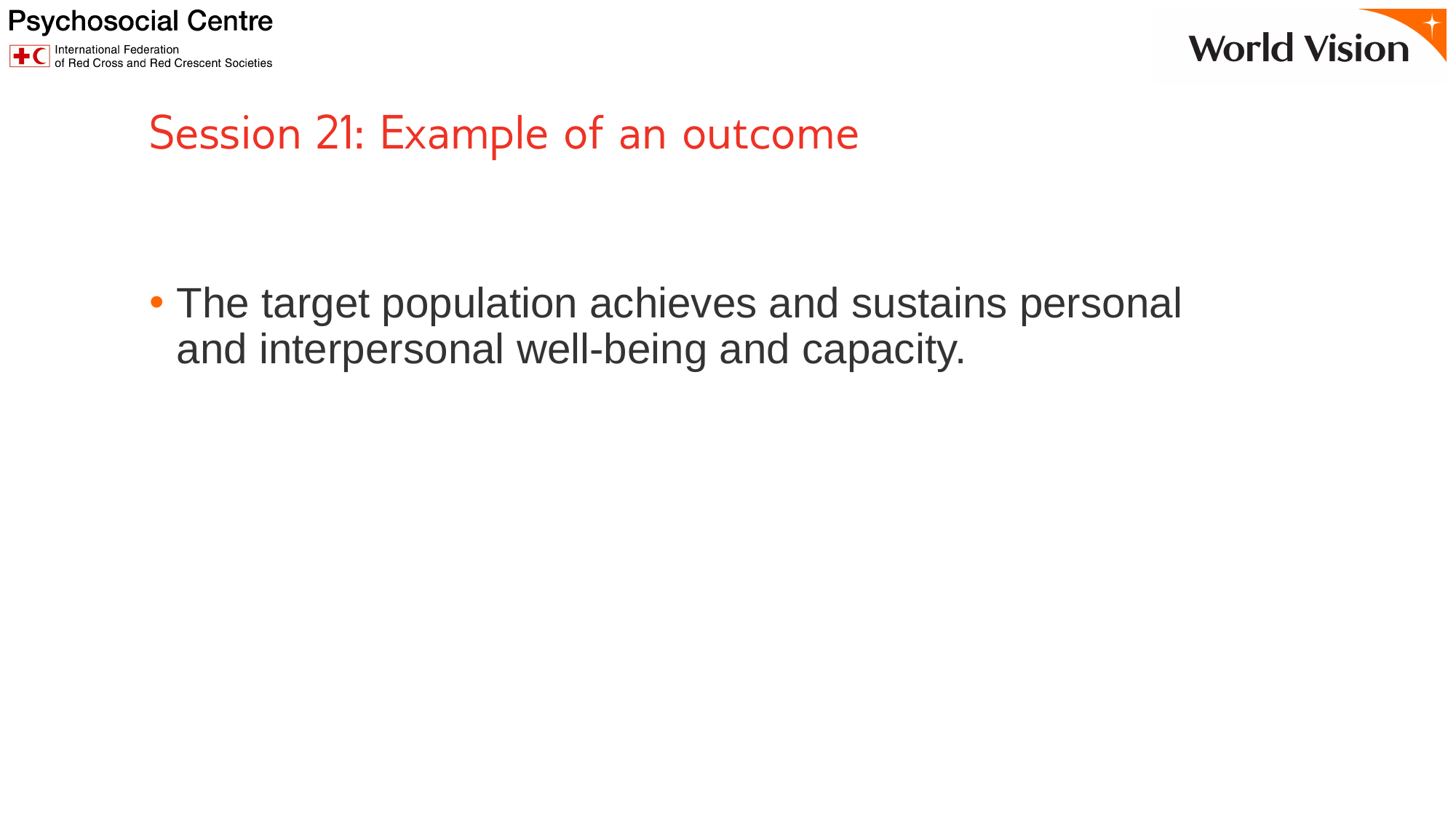

# Session 21: Example of an outcome

The target population achieves and sustains personal and interpersonal well-being and capacity.